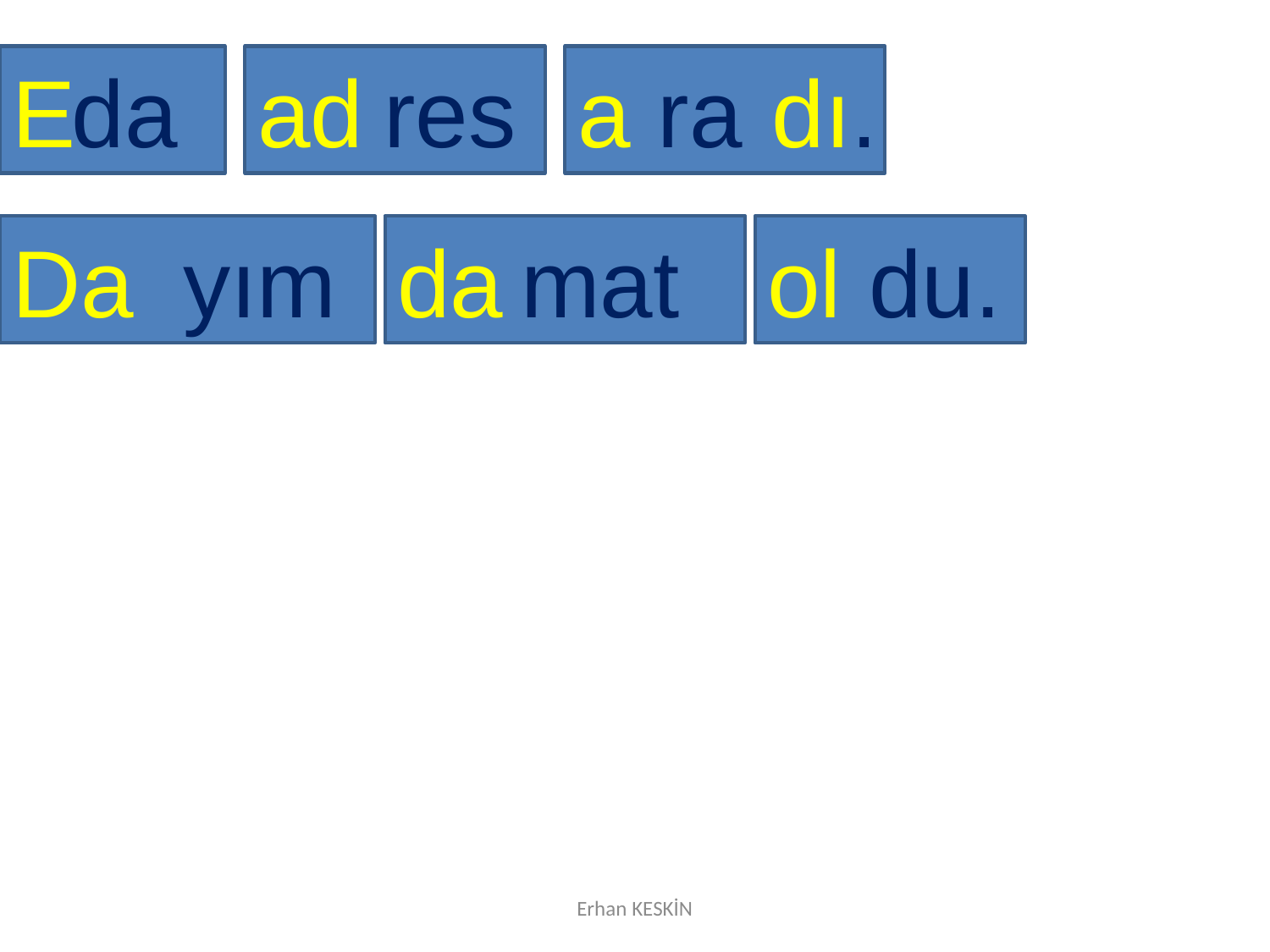

E
da
ad
res
a
ra
dı.
Da
yım
da
mat
ol
du.
Erhan KESKİN